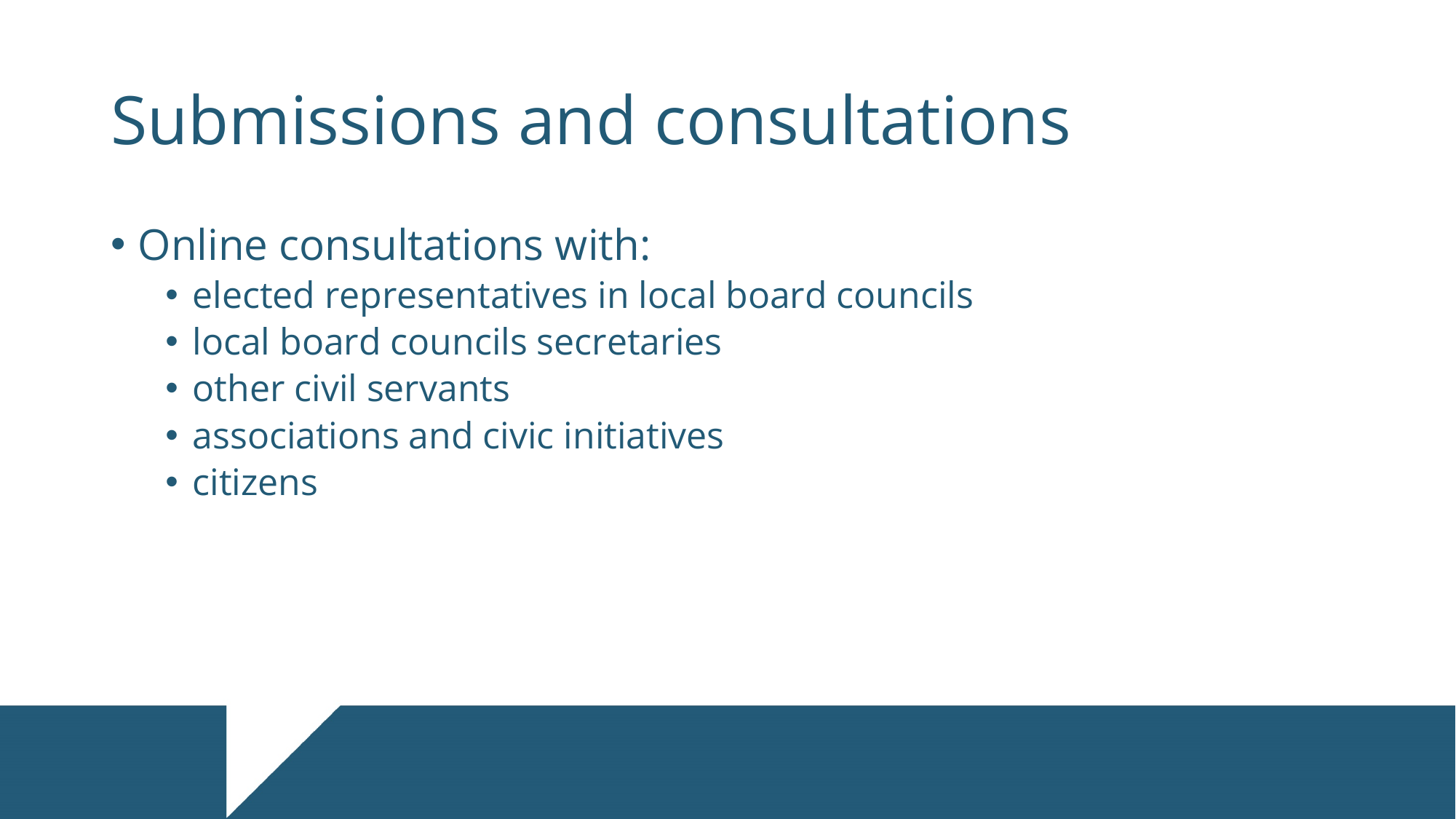

Submissions and consultations
Online consultations with:
elected representatives in local board councils
local board councils secretaries
other civil servants
associations and civic initiatives
citizens